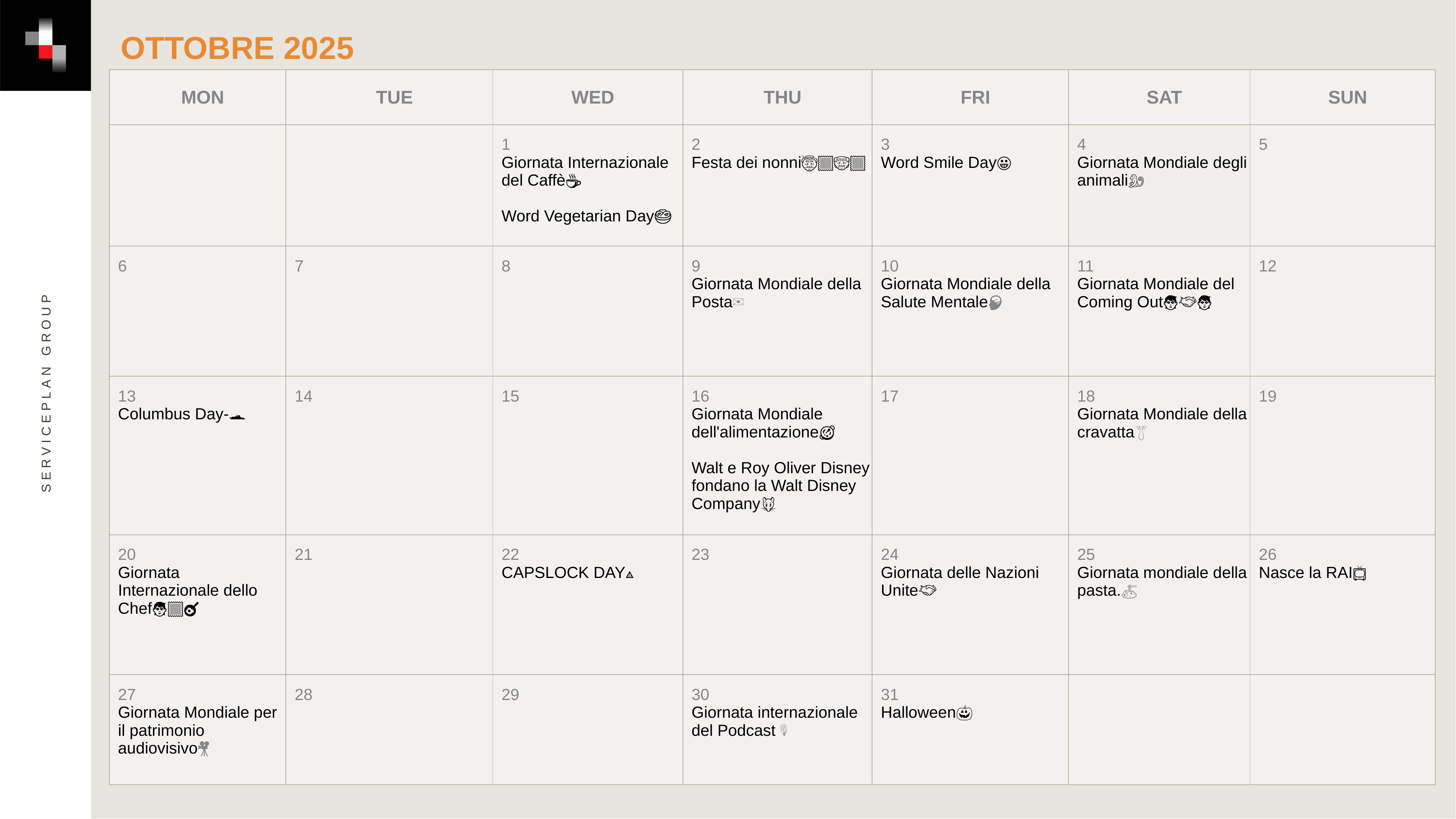

OTTOBRE 2025
| Mon | Tue | Wed | Thu | Fri | Sat | Sun |
| --- | --- | --- | --- | --- | --- | --- |
|  |  | 1 Giornata Internazionale del Caffè☕ Word Vegetarian Day🥗 | 2 Festa dei nonni👵🏼👴🏼 | 3 Word Smile Day😀 | 4 Giornata Mondiale degli animali🐒 | 5 |
| 6 | 7 | 8 | 9 Giornata Mondiale della Posta✉️ | 10 Giornata Mondiale della Salute Mentale🧠 | 11 Giornata Mondiale del Coming Out🧑‍🤝‍🧑 | 12 |
| 13 Columbus Day-🛥️ | 14 | 15 | 16 Giornata Mondiale dell'alimentazione🥘 Walt e Roy Oliver Disney fondano la Walt Disney Company🐭 | 17 | 18 Giornata Mondiale della cravatta👔 | 19 |
| 20 Giornata Internazionale dello Chef🧑🏼‍🍳 | 21 | 22 CAPSLOCK DAY🔼 | 23 | 24 Giornata delle Nazioni Unite🤝 | 25 Giornata mondiale della pasta.🍝 | 26 Nasce la RAI📺 |
| 27 Giornata Mondiale per il patrimonio audiovisivo🎥 | 28 | 29 | 30 Giornata internazionale del Podcast🎙️ | 31 Halloween🎃 |  |  |
Serviceplan Group